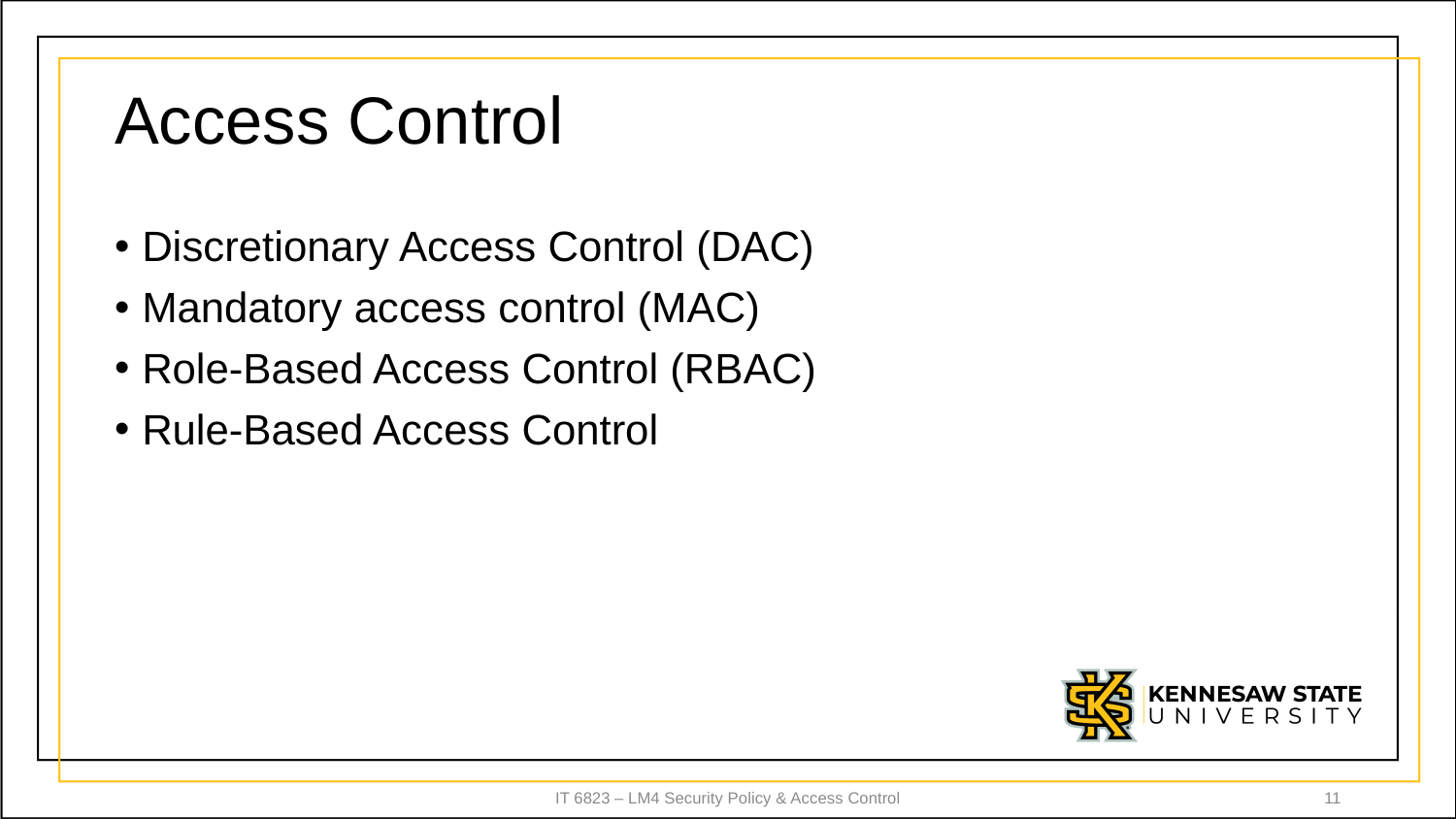

# Access Control
Discretionary Access Control (DAC)
Mandatory access control (MAC)
Role-Based Access Control (RBAC)
Rule-Based Access Control

IT 6823 – LM4 Security Policy & Access Control
11